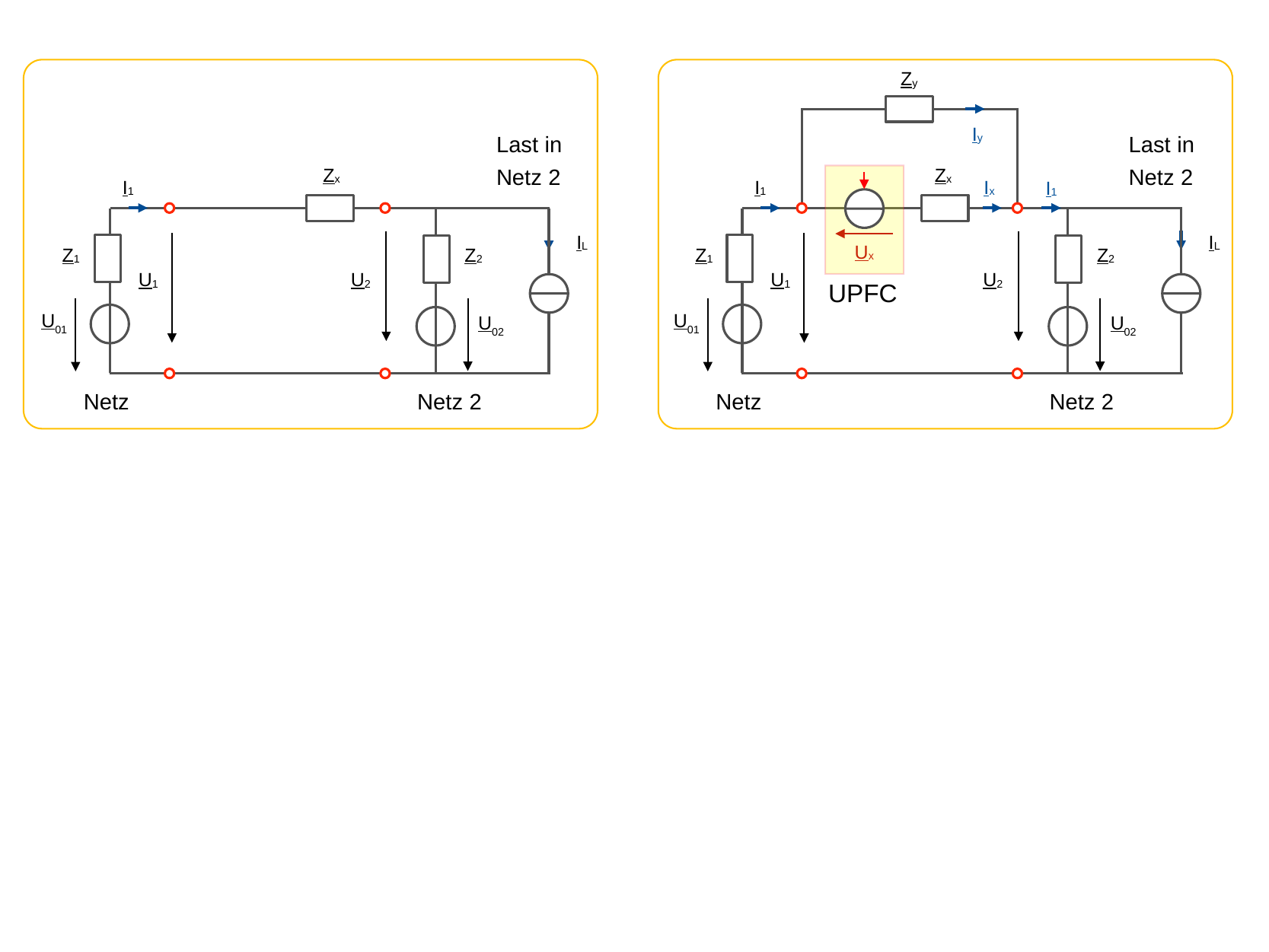

Zy

Iy
Last in
Netz 2
Last in
Netz 2
Zx
Zx

I1
I1
Ix
I1

Ux

IL
IL

Z1
Z2
Z1
Z2

U1
U2
U1
U2
UPFC

U01
U01

U02
U02

Netz
Netz 2
Netz
Netz 2